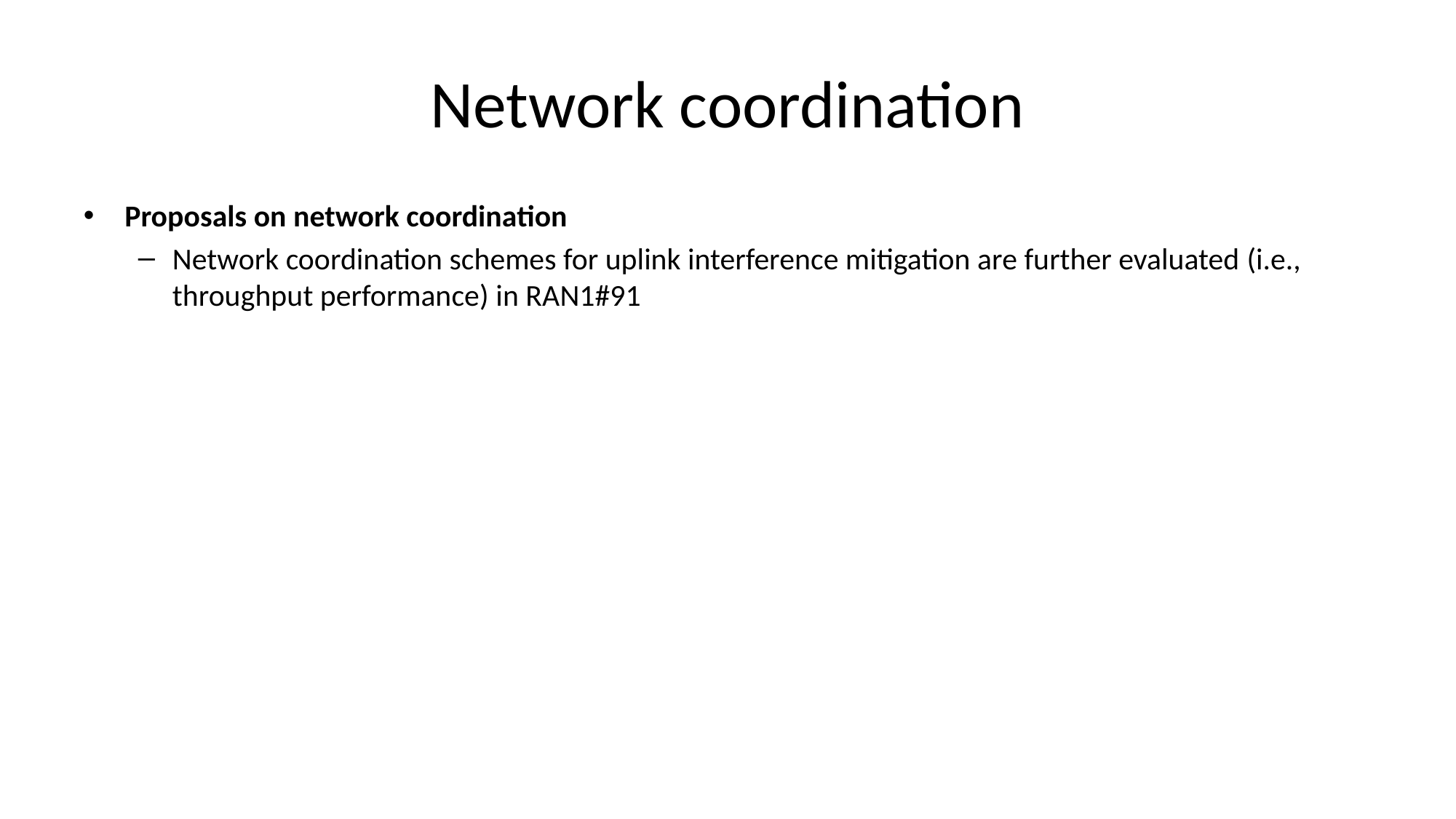

# Network coordination
Proposals on network coordination
Network coordination schemes for uplink interference mitigation are further evaluated (i.e., throughput performance) in RAN1#91